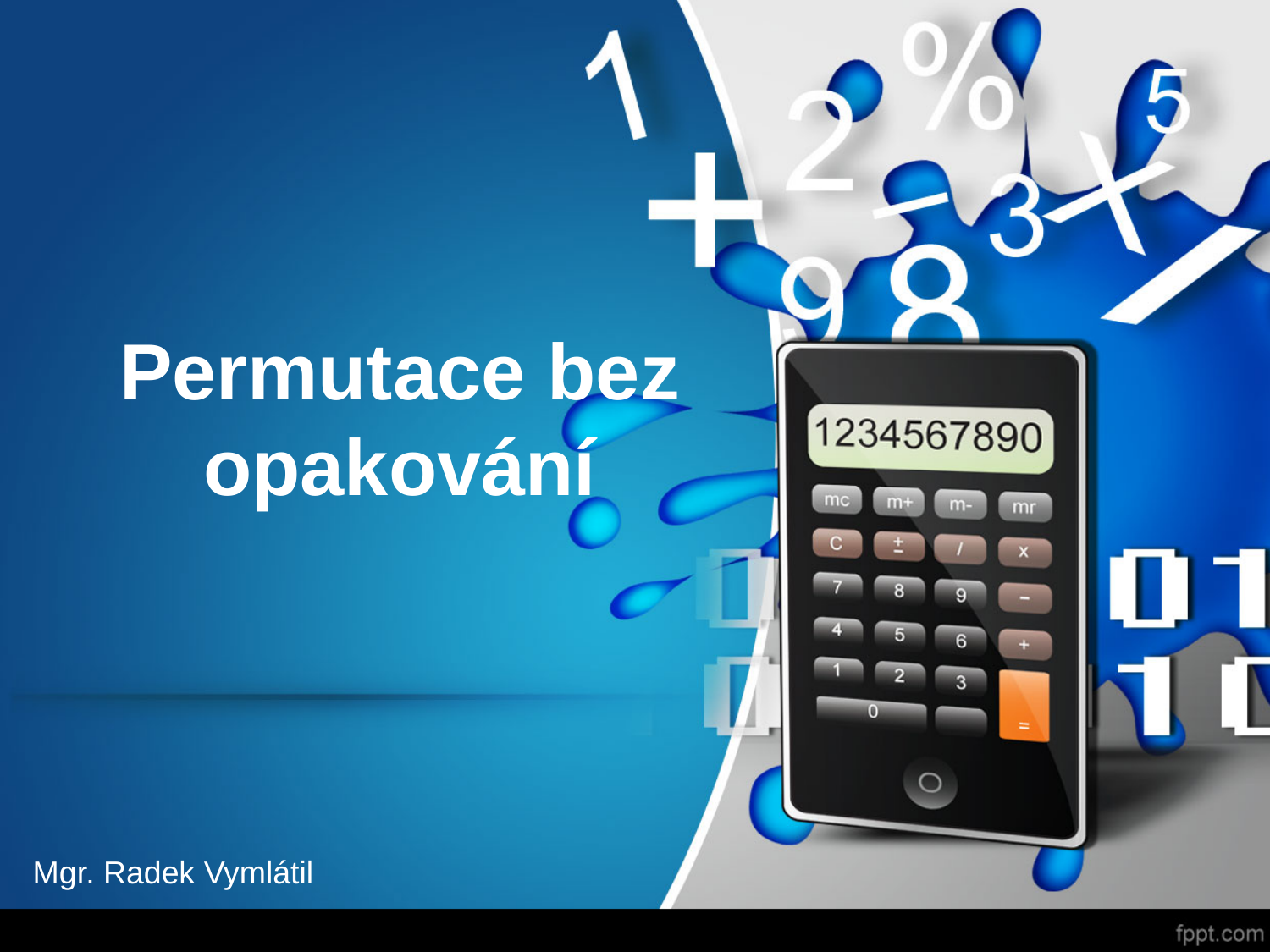

# Permutace bez opakování
Mgr. Radek Vymlátil